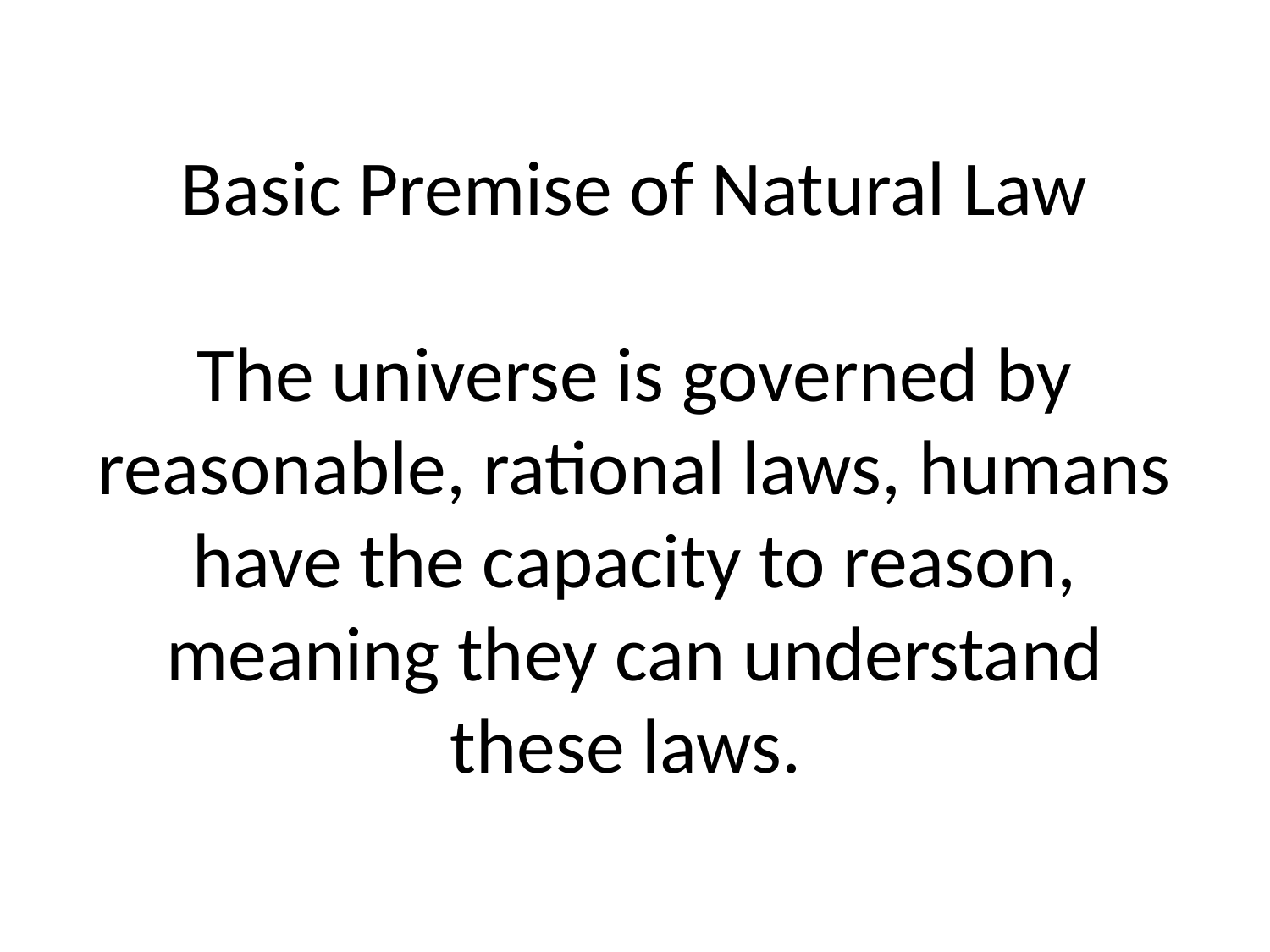

# Basic Premise of Natural Law The universe is governed by reasonable, rational laws, humans have the capacity to reason, meaning they can understand these laws.